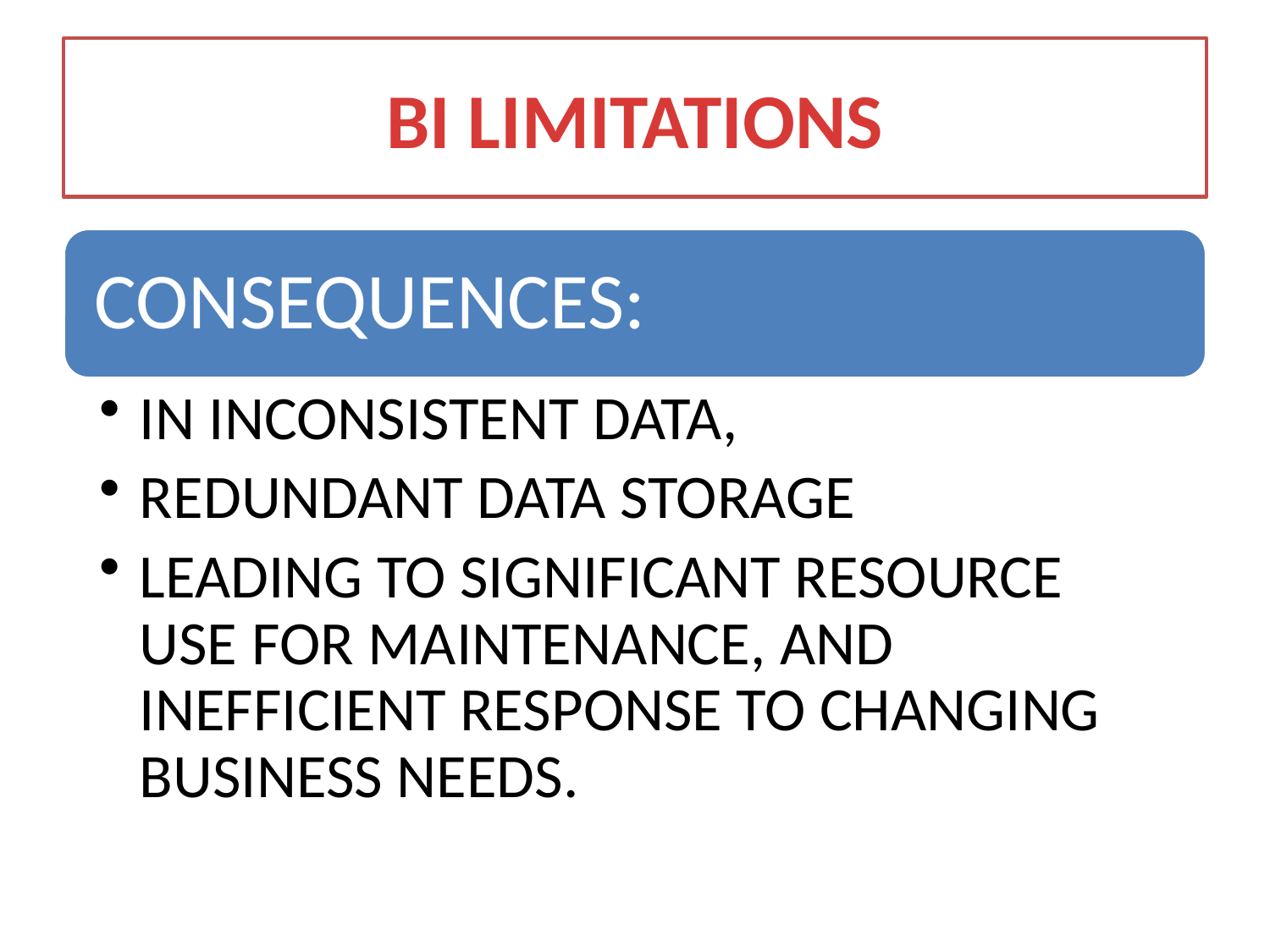

# BI LIMITATIONS
CONSEQUENCES:
IN INCONSISTENT DATA,
REDUNDANT DATA STORAGE
LEADING TO SIGNIFICANT RESOURCE USE FOR MAINTENANCE, AND INEFFICIENT RESPONSE TO CHANGING BUSINESS NEEDS.